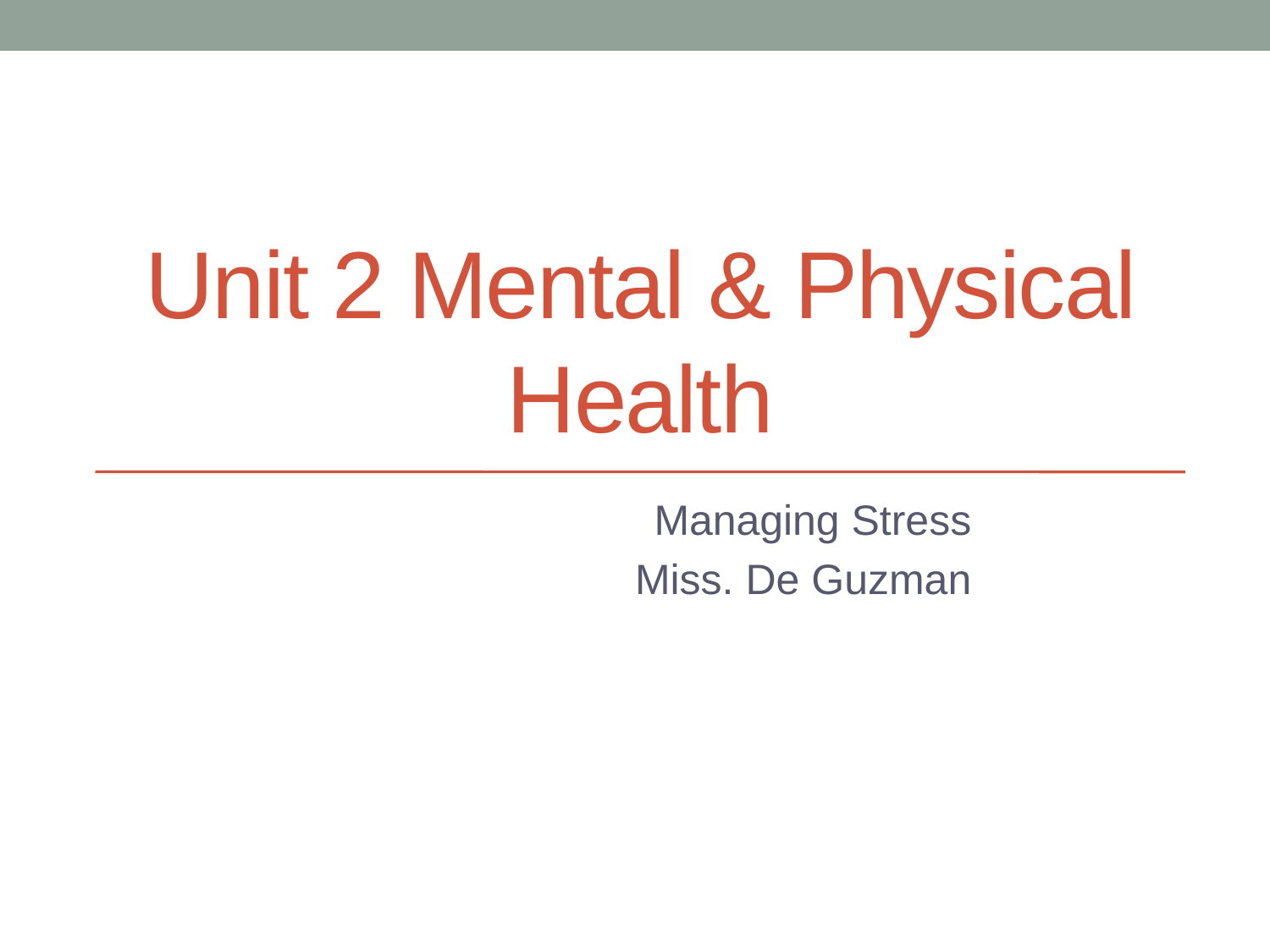

# Unit 2 Mental & Physical Health
Managing Stress
Miss. De Guzman